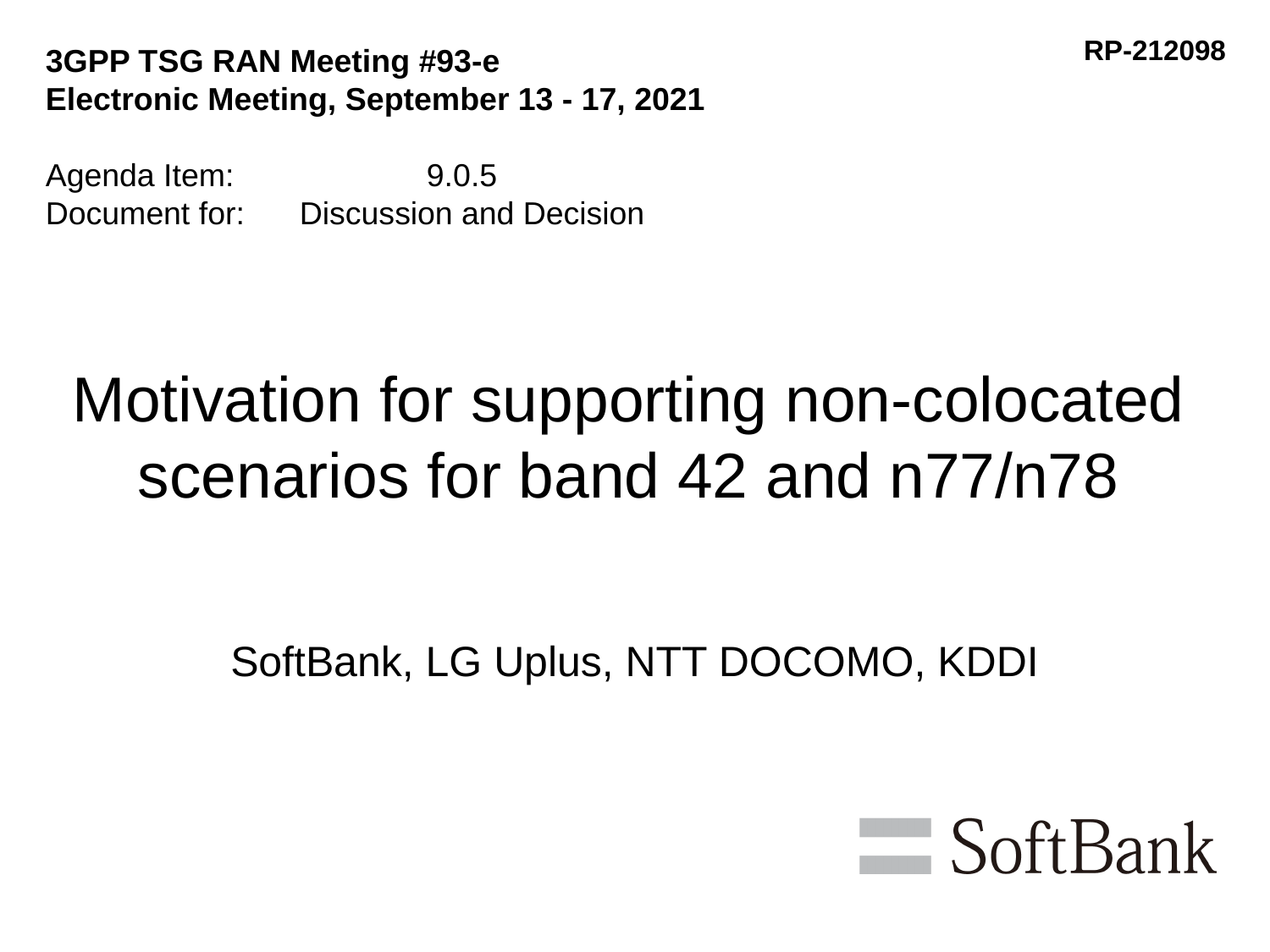

RP-212098
3GPP TSG RAN Meeting #93-e
Electronic Meeting, September 13 - 17, 2021

Agenda Item:		9.0.5
Document for:	Discussion and Decision
# Motivation for supporting non-colocated scenarios for band 42 and n77/n78
SoftBank, LG Uplus, NTT DOCOMO, KDDI